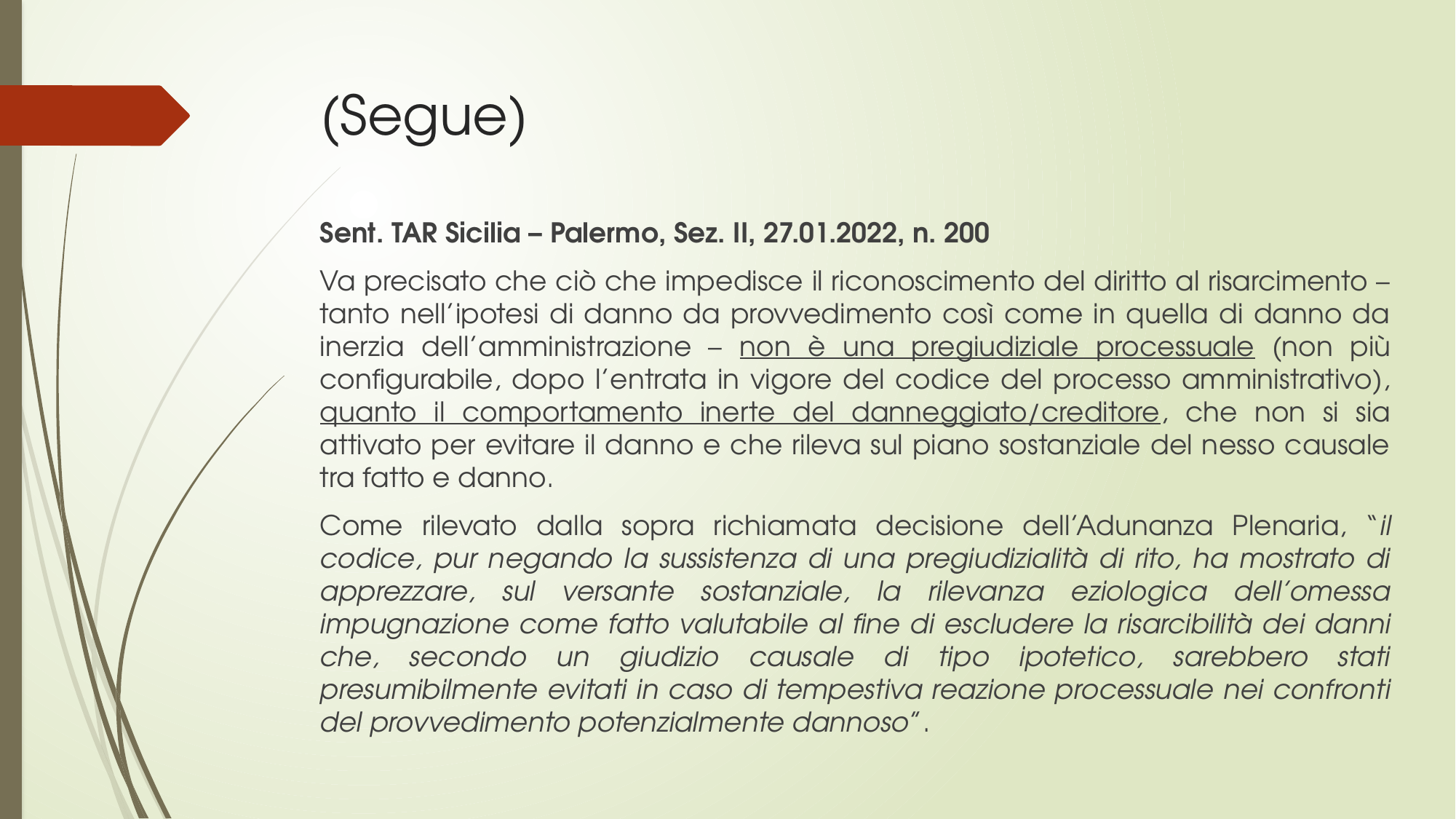

# (Segue)
Sent. TAR Sicilia – Palermo, Sez. II, 27.01.2022, n. 200
Va precisato che ciò che impedisce il riconoscimento del diritto al risarcimento – tanto nell’ipotesi di danno da provvedimento così come in quella di danno da inerzia dell’amministrazione – non è una pregiudiziale processuale (non più configurabile, dopo l’entrata in vigore del codice del processo amministrativo), quanto il comportamento inerte del danneggiato/creditore, che non si sia attivato per evitare il danno e che rileva sul piano sostanziale del nesso causale tra fatto e danno.
Come rilevato dalla sopra richiamata decisione dell’Adunanza Plenaria, “il codice, pur negando la sussistenza di una pregiudizialità di rito, ha mostrato di apprezzare, sul versante sostanziale, la rilevanza eziologica dell’omessa impugnazione come fatto valutabile al fine di escludere la risarcibilità dei danni che, secondo un giudizio causale di tipo ipotetico, sarebbero stati presumibilmente evitati in caso di tempestiva reazione processuale nei confronti del provvedimento potenzialmente dannoso”.